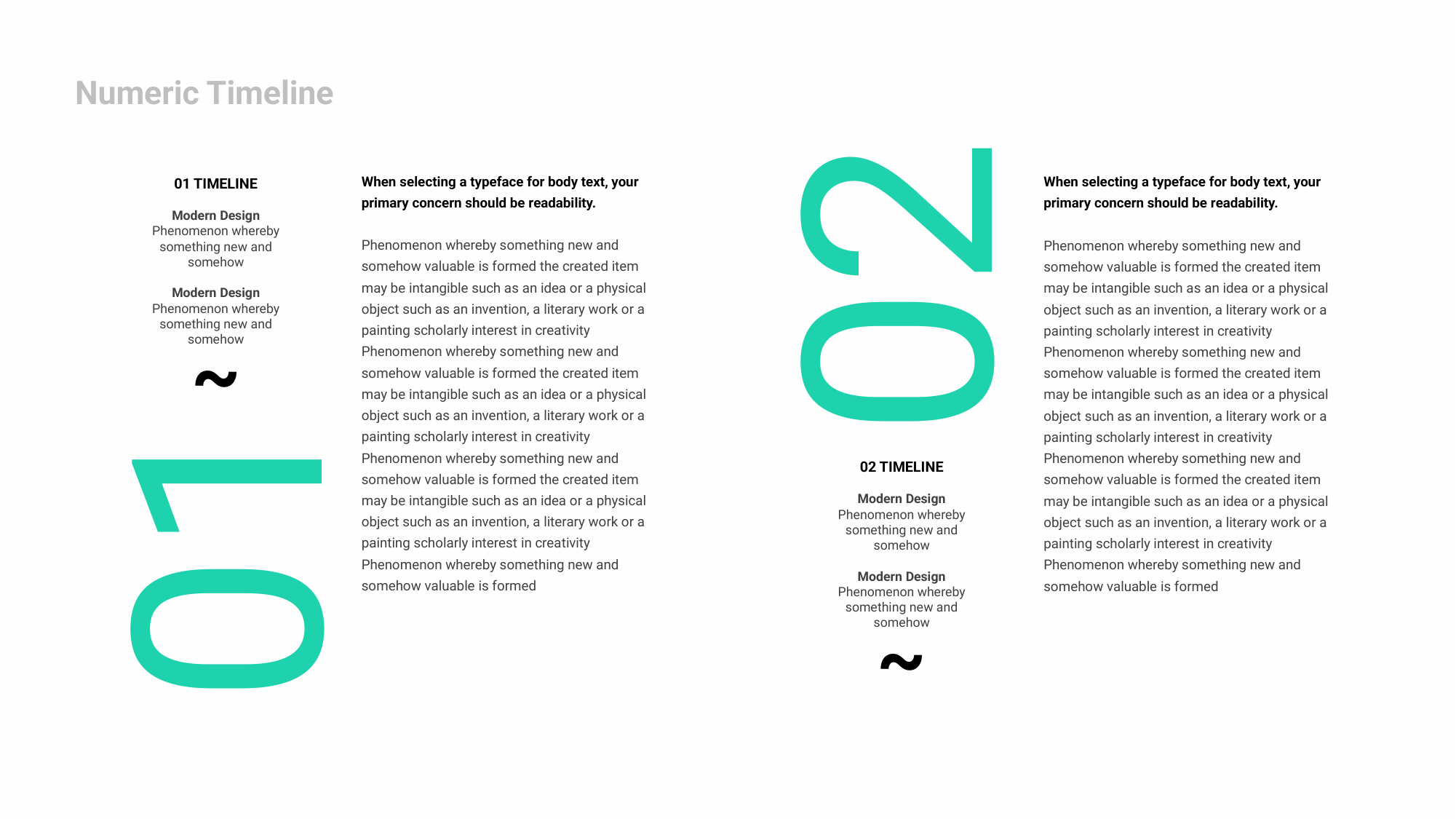

Numeric Timeline
02
01 TIMELINE

Modern Design
Phenomenon whereby something new and somehow

Modern Design
Phenomenon whereby something new and somehow

When selecting a typeface for body text, your primary concern should be readability.

Phenomenon whereby something new and somehow valuable is formed the created item may be intangible such as an idea or a physical object such as an invention, a literary work or a painting scholarly interest in creativity Phenomenon whereby something new and somehow valuable is formed the created item may be intangible such as an idea or a physical object such as an invention, a literary work or a painting scholarly interest in creativity Phenomenon whereby something new and somehow valuable is formed the created item may be intangible such as an idea or a physical object such as an invention, a literary work or a painting scholarly interest in creativity
Phenomenon whereby something new and somehow valuable is formed
When selecting a typeface for body text, your primary concern should be readability.

Phenomenon whereby something new and somehow valuable is formed the created item may be intangible such as an idea or a physical object such as an invention, a literary work or a painting scholarly interest in creativity Phenomenon whereby something new and somehow valuable is formed the created item may be intangible such as an idea or a physical object such as an invention, a literary work or a painting scholarly interest in creativity Phenomenon whereby something new and somehow valuable is formed the created item may be intangible such as an idea or a physical object such as an invention, a literary work or a painting scholarly interest in creativity
Phenomenon whereby something new and somehow valuable is formed
~
01
02 TIMELINE

Modern Design
Phenomenon whereby something new and somehow

Modern Design
Phenomenon whereby something new and somehow

~